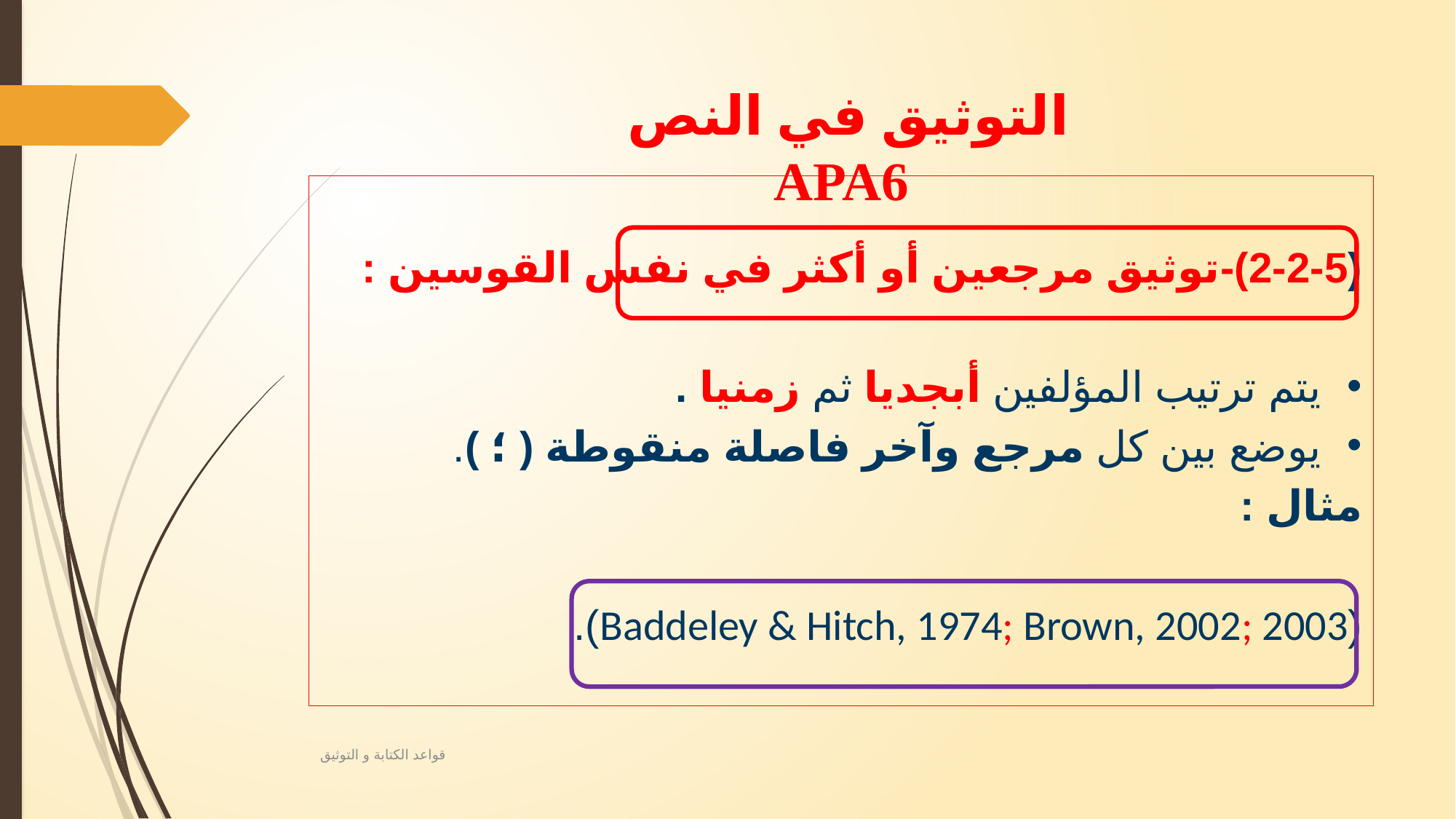

# التوثيق في النص APA6

(2-2-5)-توثيق مرجعين أو أكثر في نفس القوسين :

يتم ترتيب المؤلفين أبجديا ثم زمنيا .
يوضع بين كل مرجع وآخر فاصلة منقوطة ( ؛ ).
مثال :

(Baddeley & Hitch, 1974; Brown, 2002; 2003).

قواعد الكتابة و التوثيق